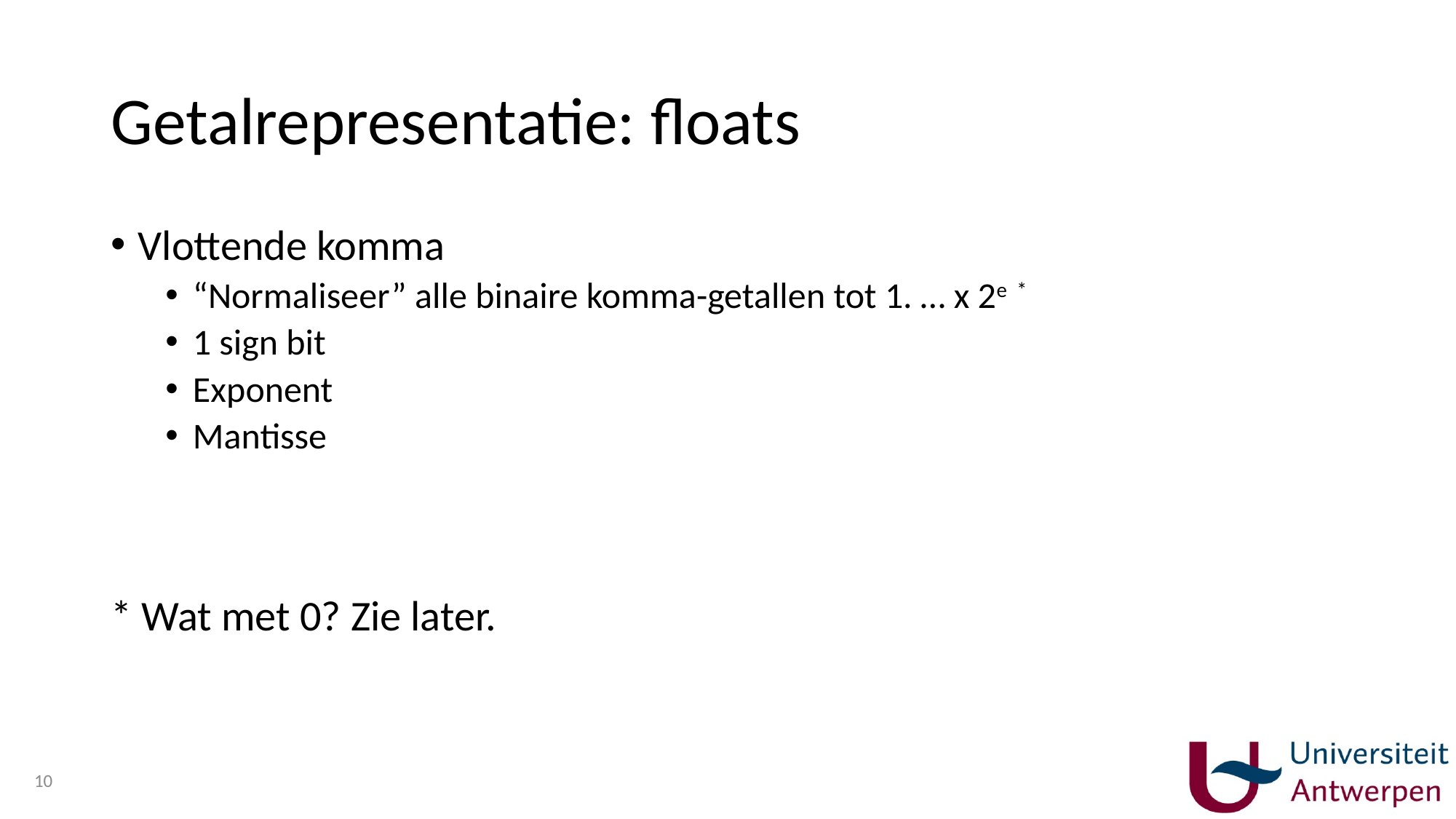

# Getalrepresentatie: floats
Vlottende komma
“Normaliseer” alle binaire komma-getallen tot 1. … x 2e  *
1 sign bit
Exponent
Mantisse

* Wat met 0? Zie later.
10